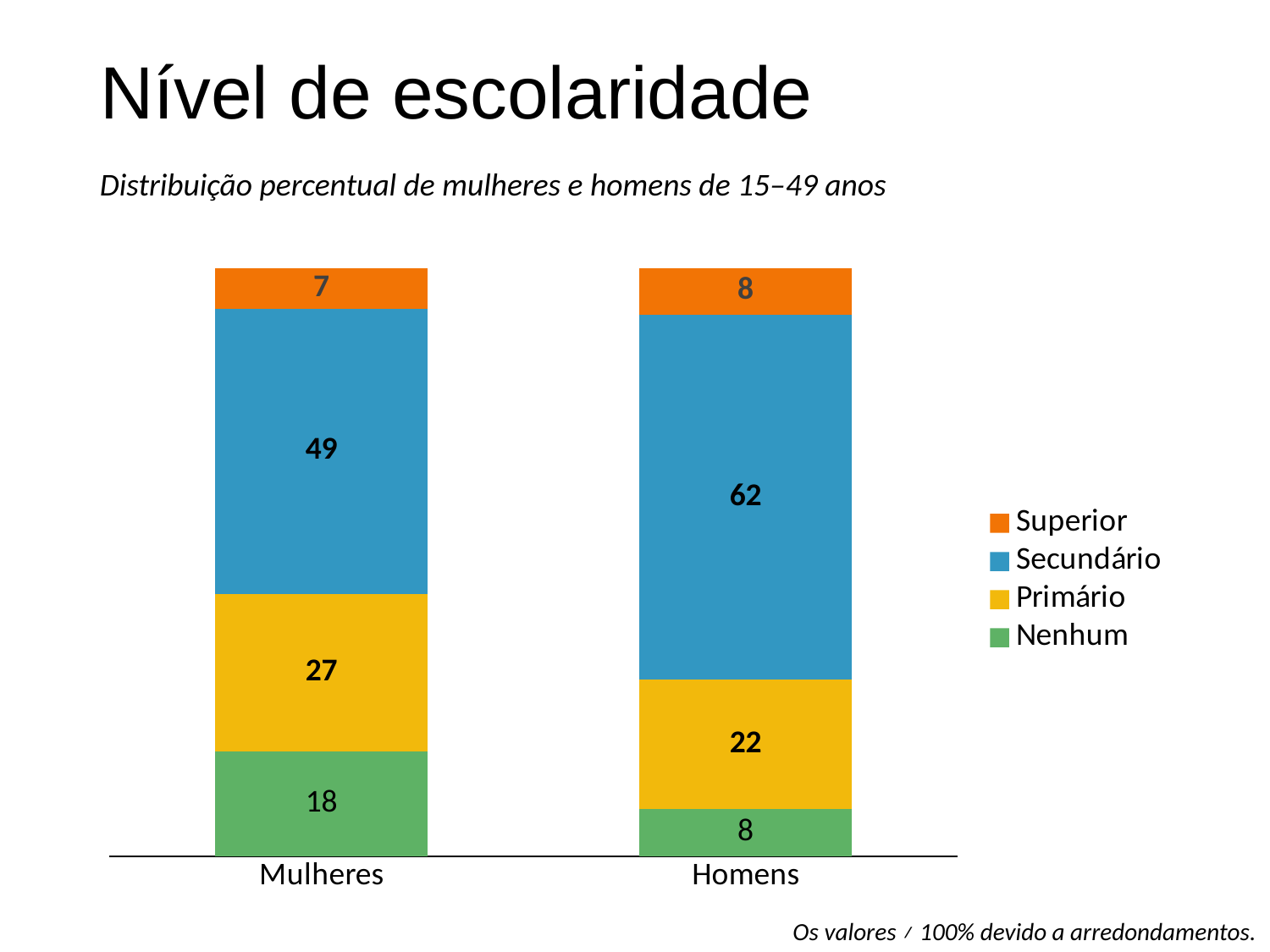

# Nível de escolaridade
Distribuição percentual de mulheres e homens de 15–49 anos

### Chart

| Category | Nenhum | Primário | Secundário | Superior |
|---|---|---|---|---|
| Mulheres | 18.0 | 27.0 | 49.0 | 7.0 |
| Homens | 8.0 | 22.0 | 62.0 | 8.0 |
Os valores ≠ 100% devido a arredondamentos.